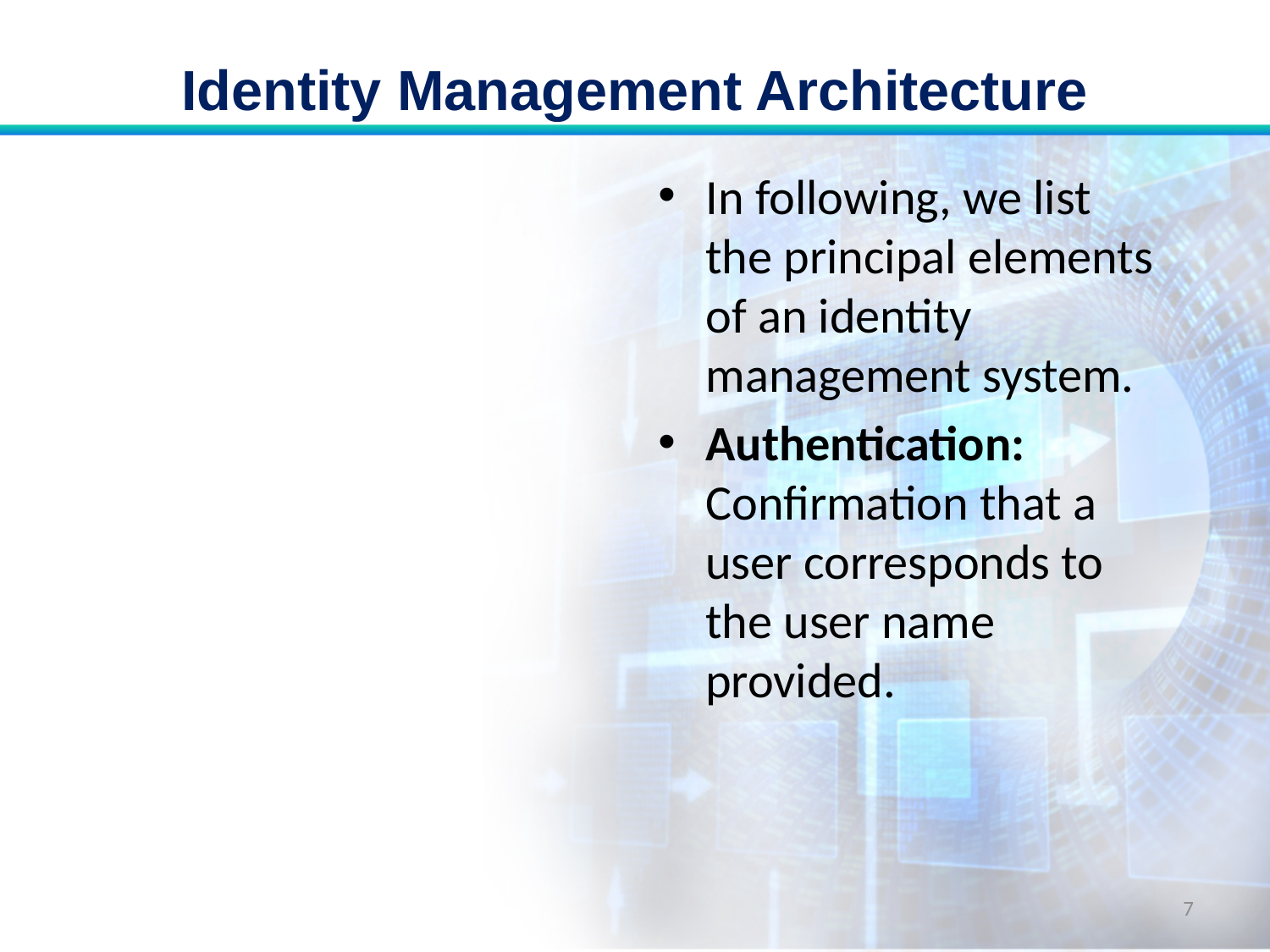

# Identity Management Architecture
In following, we list the principal elements of an identity management system.
Authentication:  Confirmation that a user corresponds to the user name provided.

7